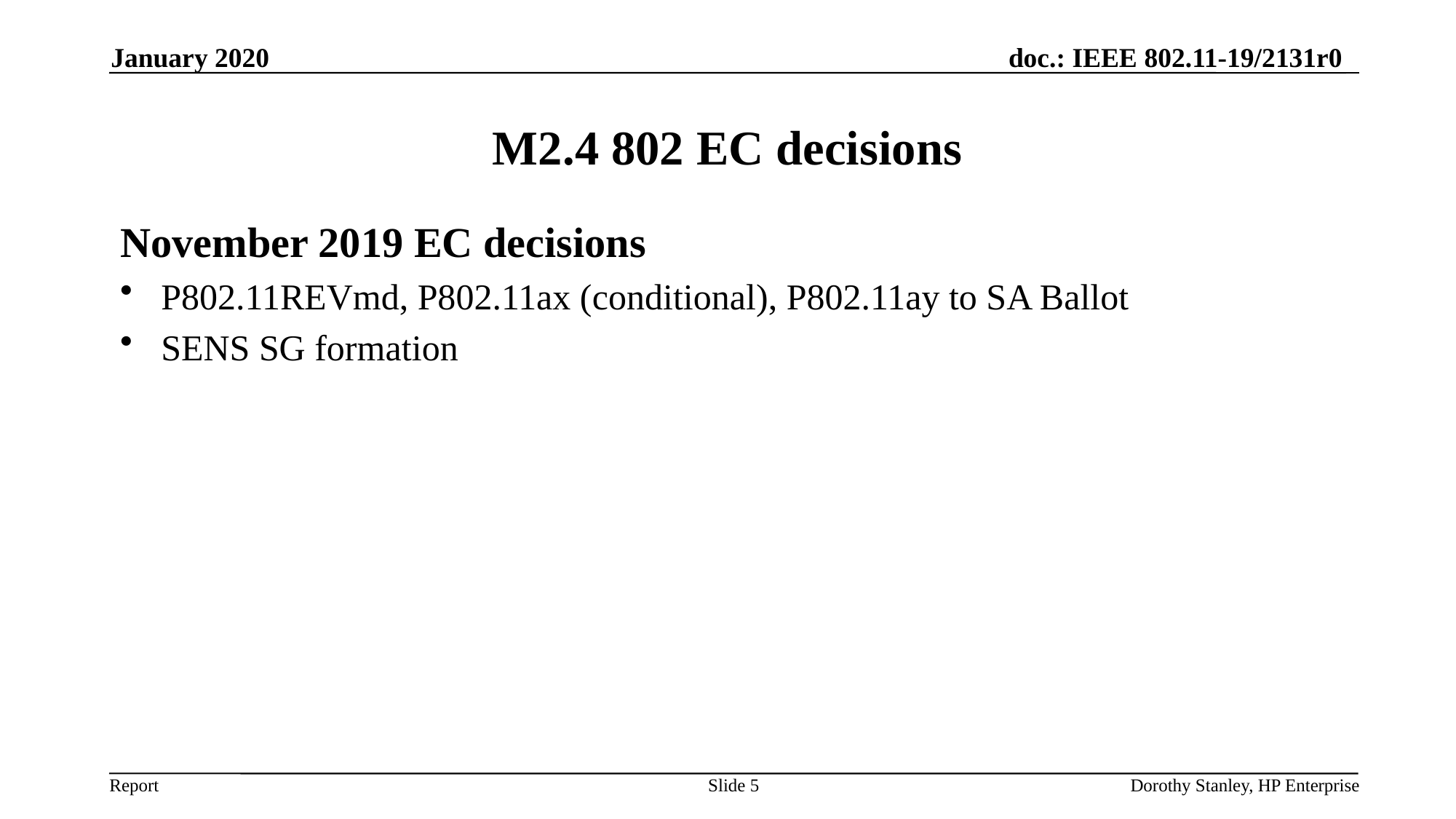

January 2020
# M2.4 802 EC decisions
November 2019 EC decisions
P802.11REVmd, P802.11ax (conditional), P802.11ay to SA Ballot
SENS SG formation

Slide 5
Dorothy Stanley, HP Enterprise